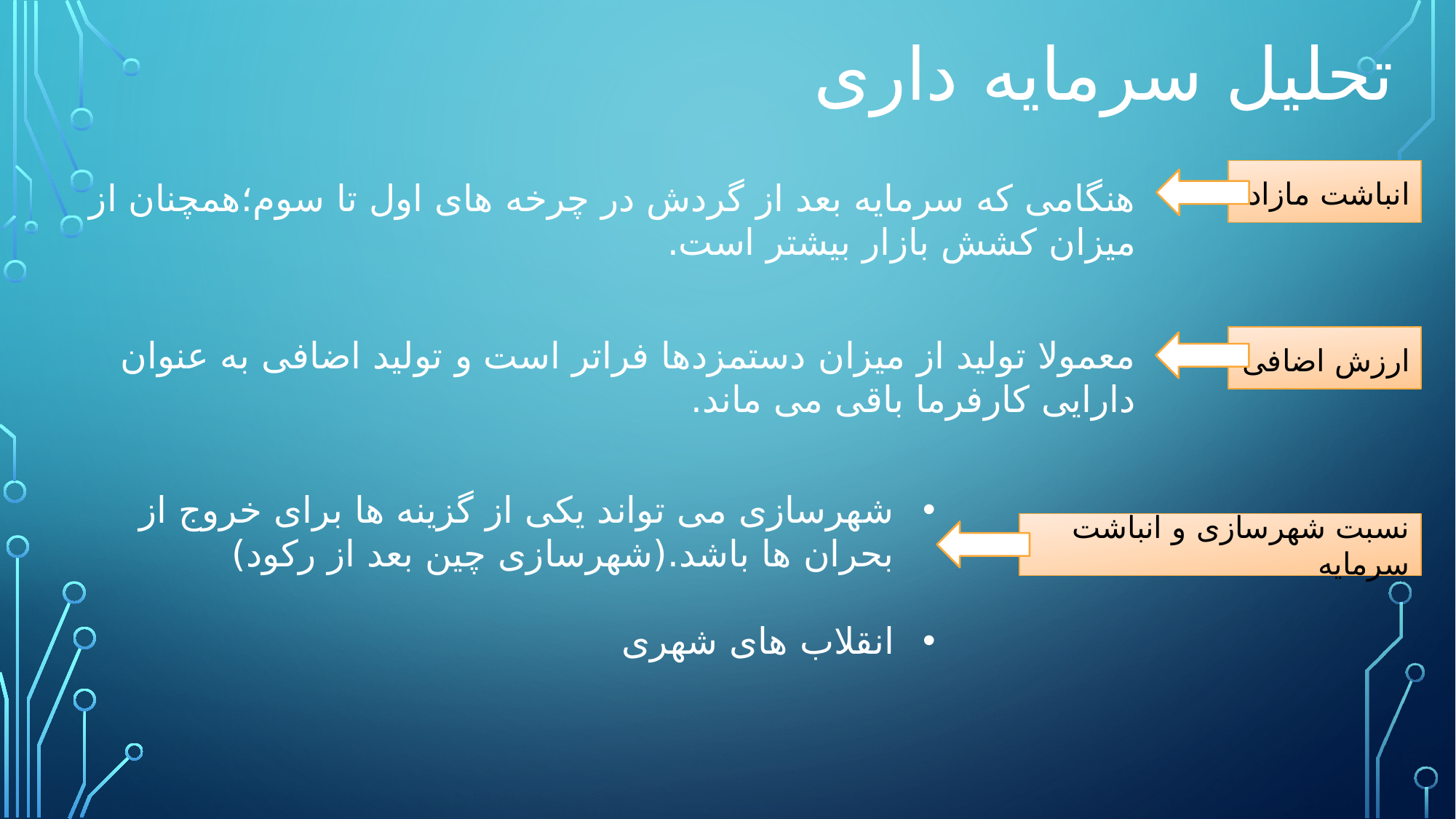

تحلیل سرمایه داری
انباشت مازاد
هنگامی که سرمایه بعد از گردش در چرخه های اول تا سوم؛همچنان از میزان کشش بازار بیشتر است.

معمولا تولید از میزان دستمزدها فراتر است و تولید اضافی به عنوان دارایی کارفرما باقی می ماند.
ارزش اضافی

شهرسازی می تواند یکی از گزینه ها برای خروج از بحران ها باشد.(شهرسازی چین بعد از رکود)

انقلاب های شهری
نسبت شهرسازی و انباشت سرمایه